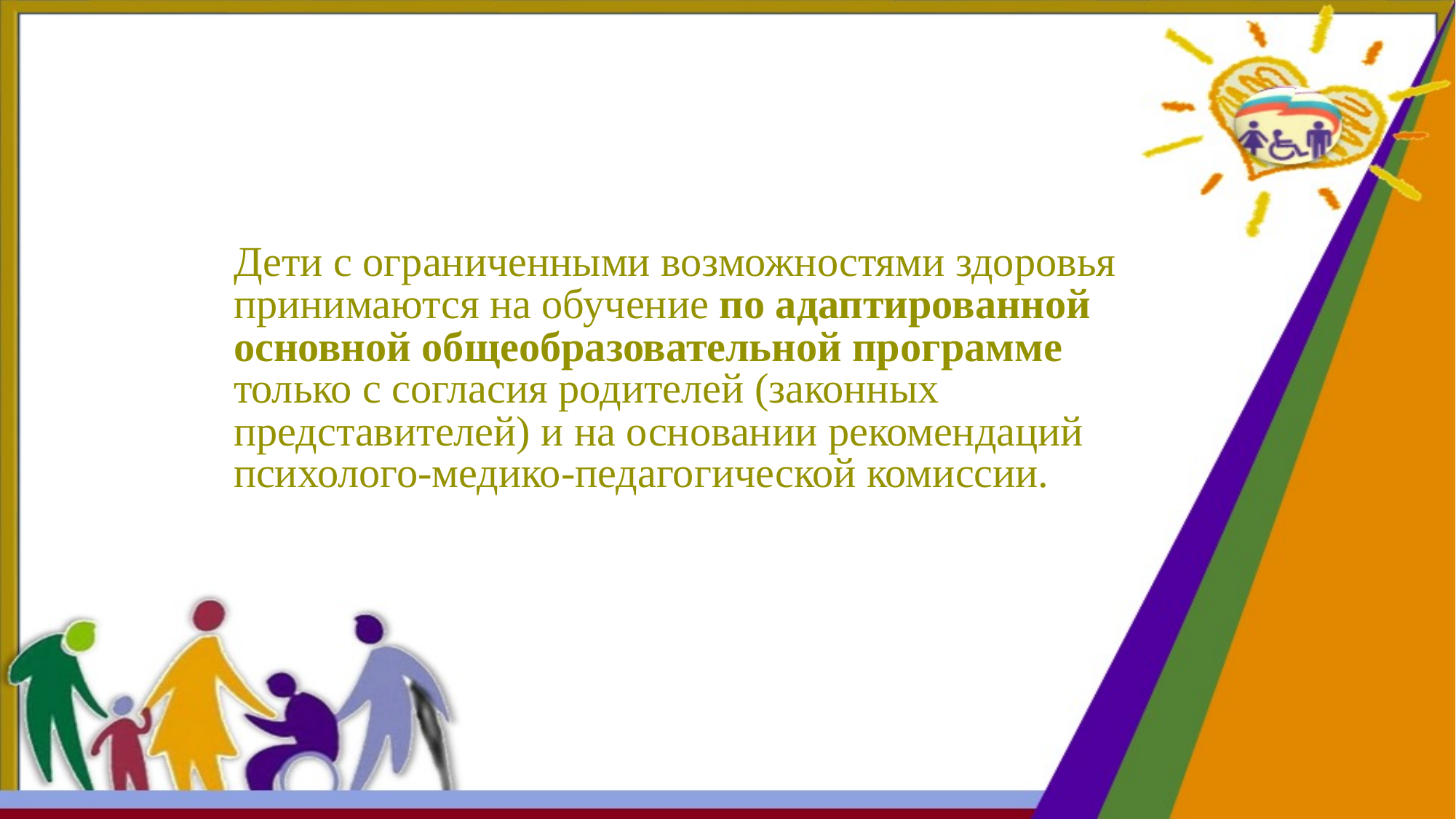

# Дети с ограниченными возможностями здоровья принимаются на обучение по адаптированной основной общеобразовательной программе только с согласия родителей (законных представителей) и на основании рекомендаций психолого-медико-педагогической комиссии.